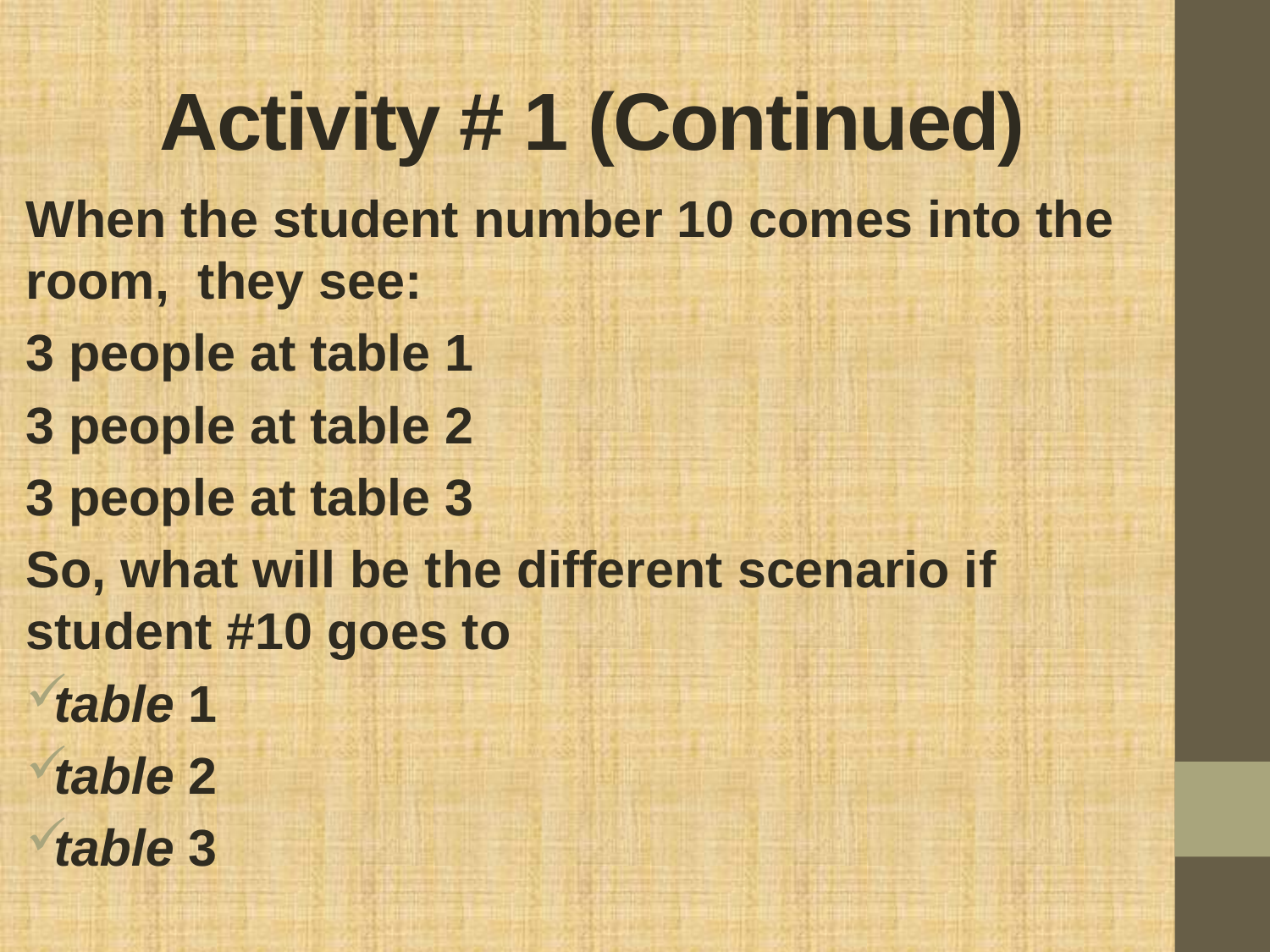

# Activity # 1 (Continued)
When the student number 10 comes into the room,  they see:
3 people at table 1
3 people at table 2
3 people at table 3
So, what will be the different scenario if student #10 goes to
table 1
table 2
table 3